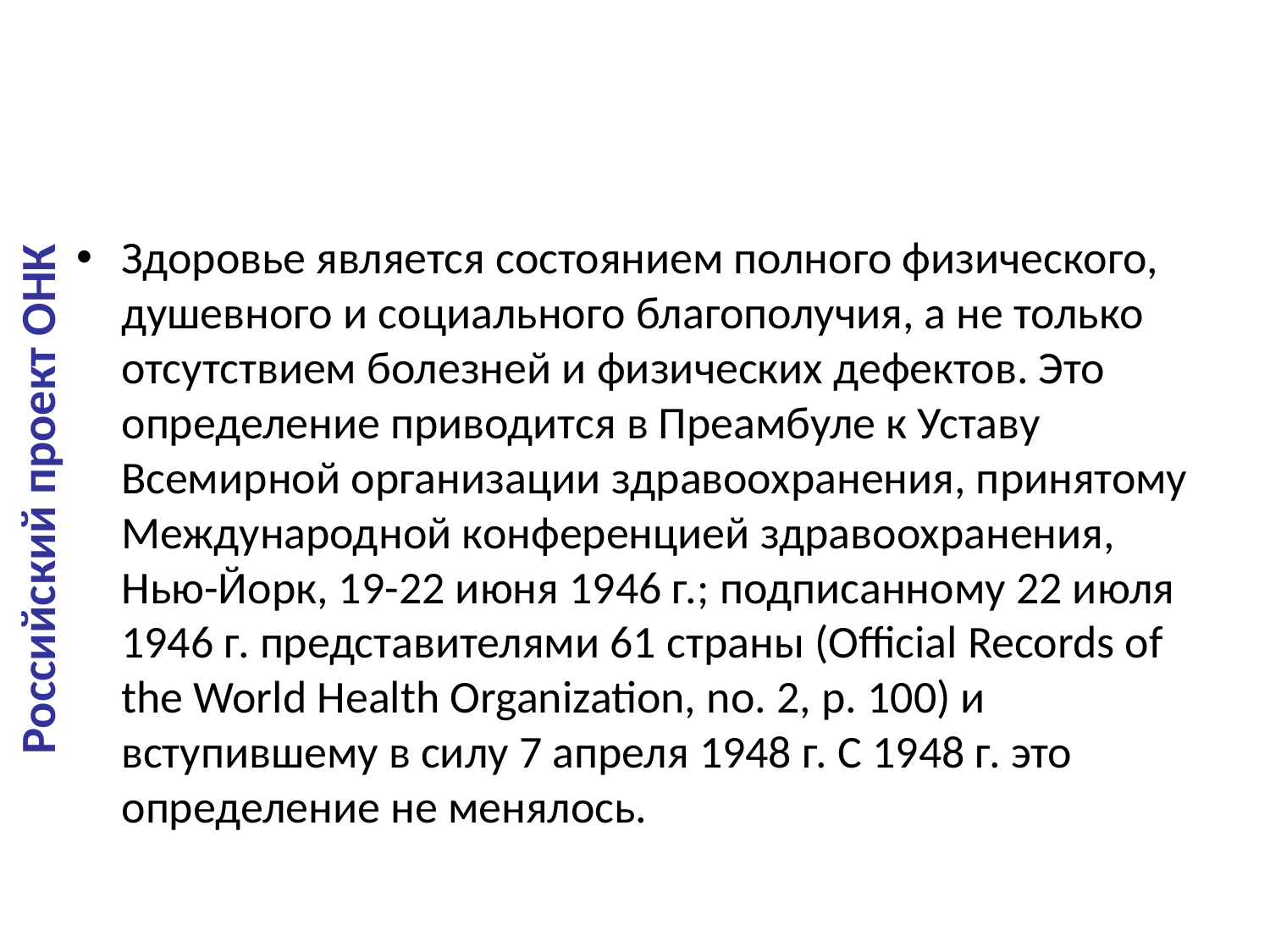

Российский проект ОНК
Здоровье является состоянием полного физического, душевного и социального благополучия, а не только отсутствием болезней и физических дефектов. Это определение приводится в Преамбуле к Уставу Всемирной организации здравоохранения, принятому Международной конференцией здравоохранения, Нью-Йорк, 19-22 июня 1946 г.; подписанному 22 июля 1946 г. представителями 61 страны (Official Records of the World Health Organization, no. 2, p. 100) и вступившему в силу 7 апреля 1948 г. С 1948 г. это определение не менялось.